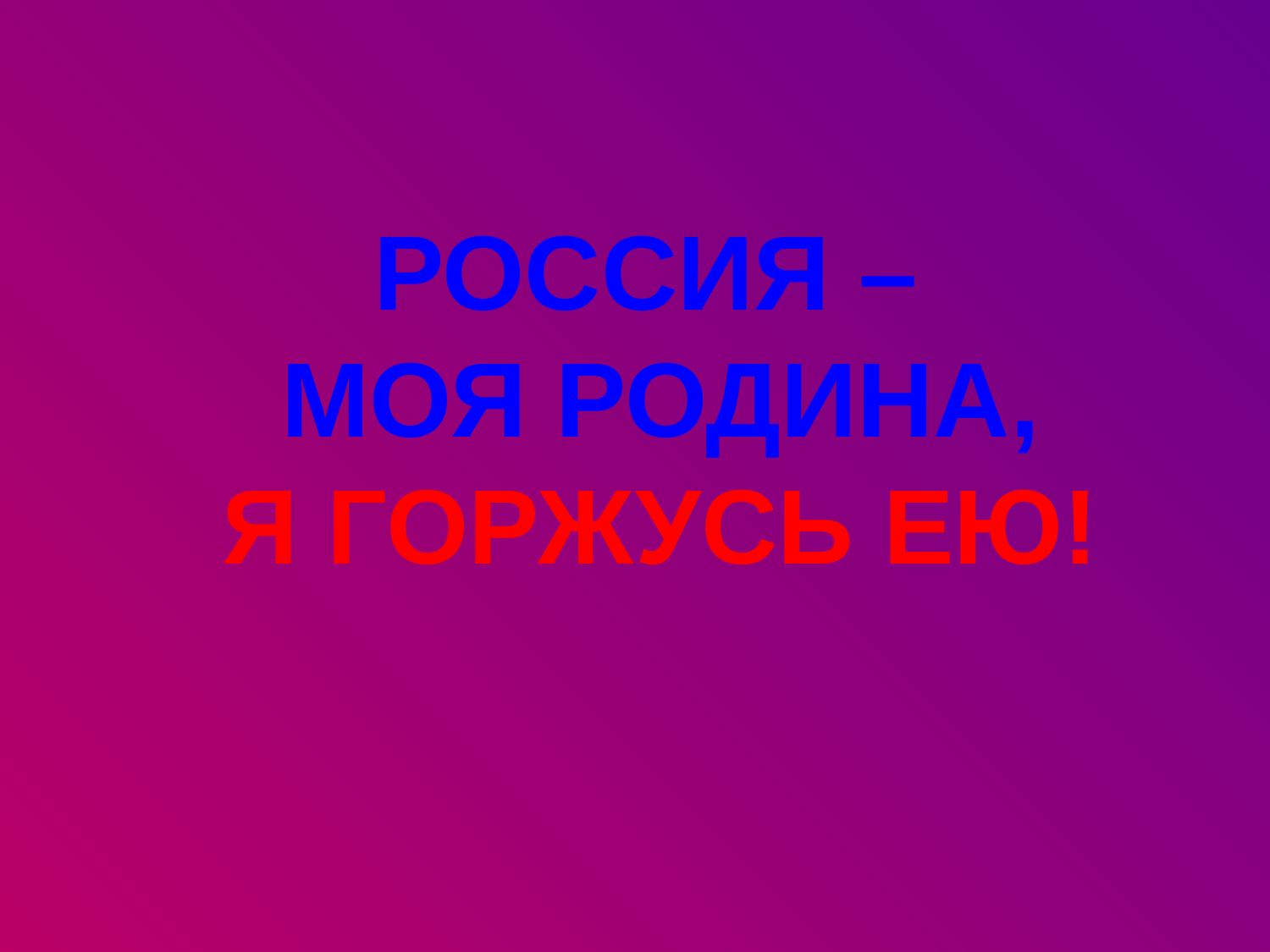

# Россия – моя родина, Я горжусь ею!